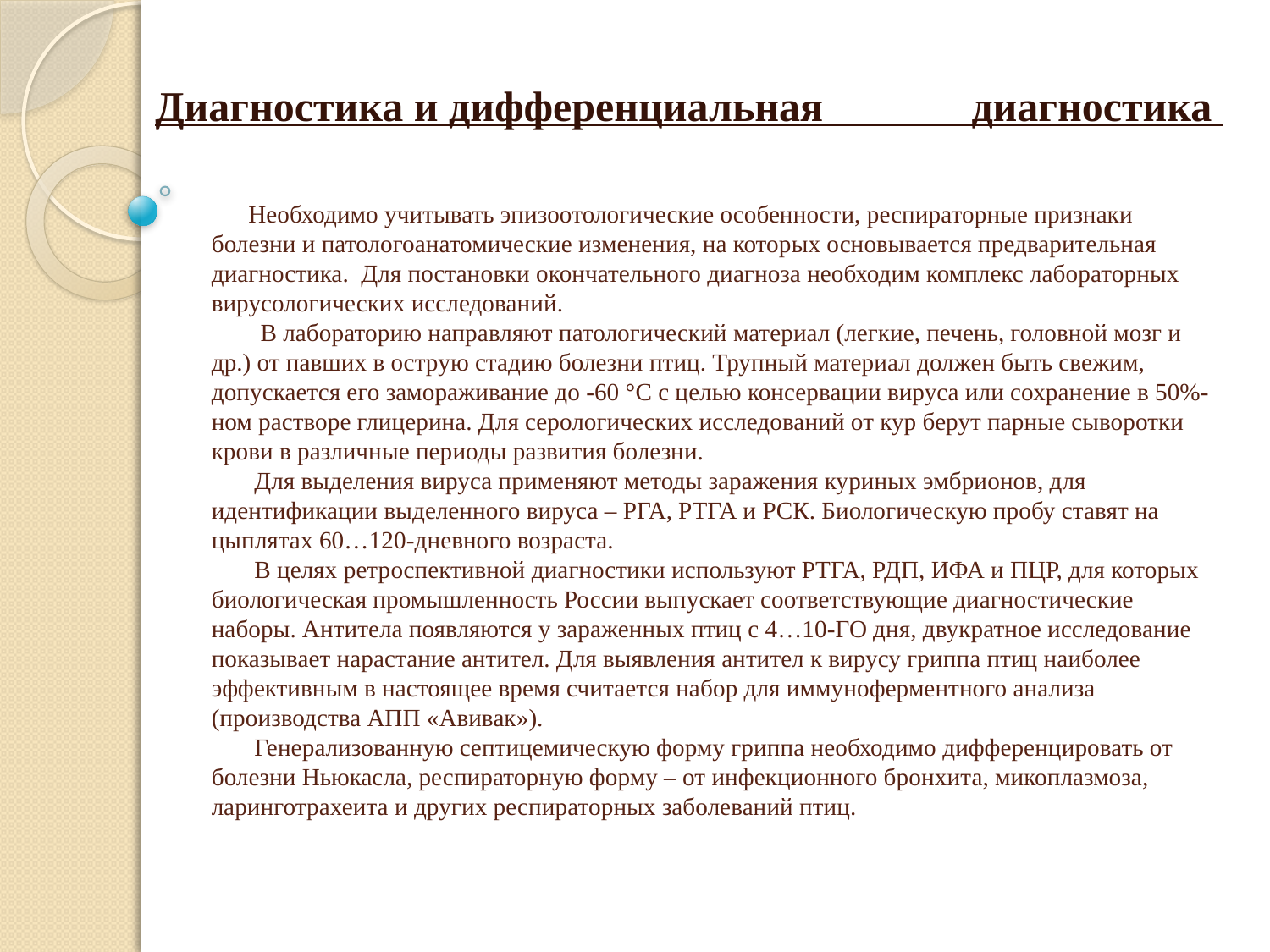

Диагностика и дифференциальная              диагностика
# Необходимо учитывать эпизоотологические особенности, респираторные признаки болезни и патологоанатомические изменения, на которых основывается предварительная диагностика.  Для постановки окончательного диагноза необходим комплекс лабораторных вирусологических исследований.  В лабораторию направляют патологический материал (легкие, печень, головной мозг и др.) от павших в острую стадию болезни птиц. Трупный материал должен быть свежим, допускается его замораживание до -60 °С с целью консервации вируса или сохранение в 50%-ном растворе глицерина. Для серологических исследований от кур берут парные сыворотки крови в различные периоды развития болезни.  Для выделения вируса применяют методы заражения куриных эмбрионов, для идентификации выделенного вируса – РГА, РТГА и РСК. Биологическую пробу ставят на цыплятах 60…120-дневного возраста.  В целях ретроспективной диагностики используют РТГА, РДП, ИФА и ПЦР, для которых биологическая промышленность России выпускает соответствующие диагностические наборы. Антитела появляются у зараженных птиц с 4…10-ГО дня, двукратное исследование показывает нарастание антител. Для выявления антител к вирусу гриппа птиц наиболее эффективным в настоящее время считается набор для иммуноферментного анализа (производства АПП «Авивак»).  Генерализованную септицемическую форму гриппа необходимо дифференцировать от болезни Ньюкасла, респираторную форму – от инфекционного бронхита, микоплазмоза, ларинготрахеита и других респираторных заболеваний птиц.